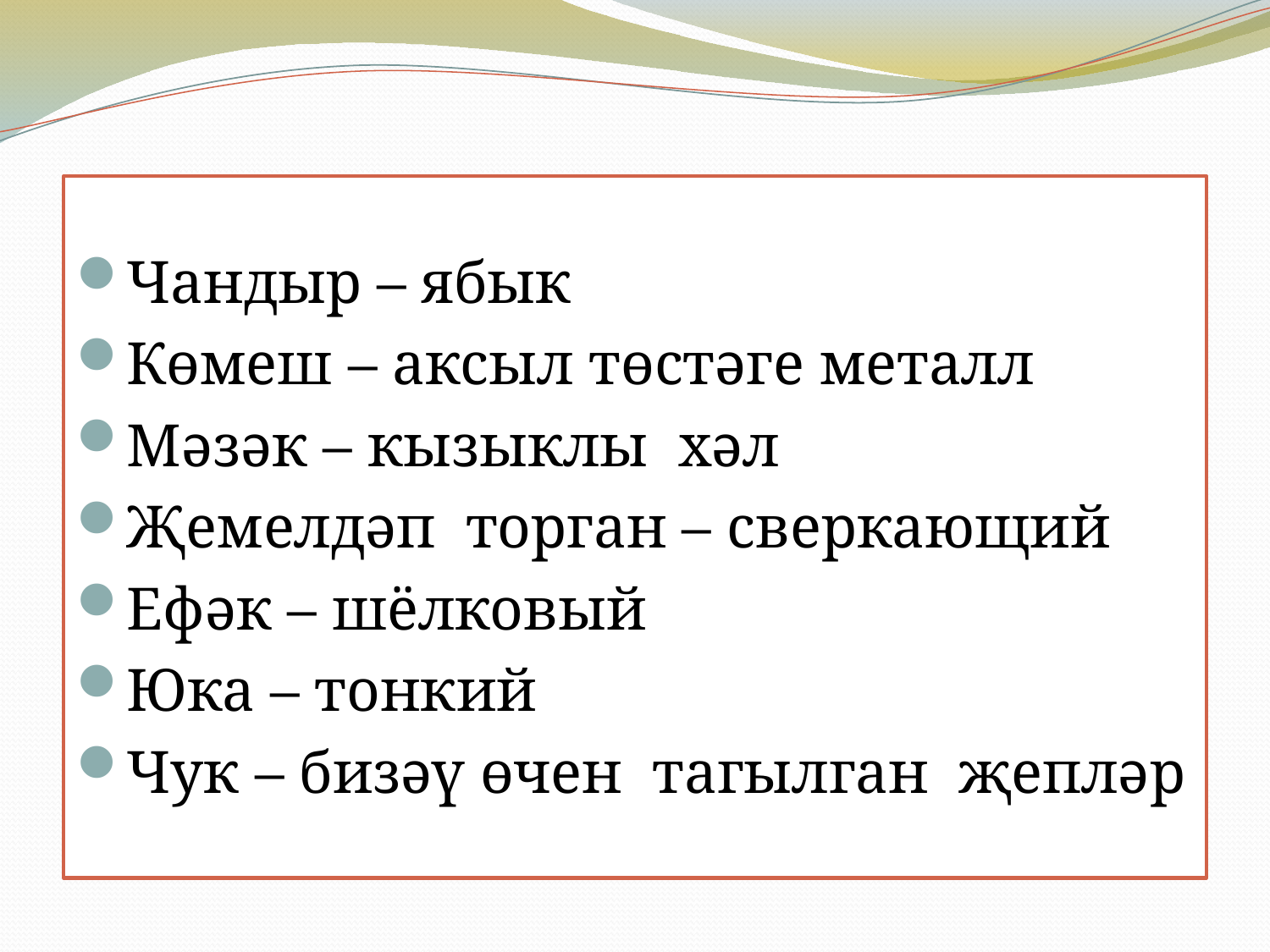

Чандыр – ябык
Көмеш – аксыл төстәге металл
Мәзәк – кызыклы  хәл
Җемелдәп  торган – сверкающий
Ефәк – шёлковый
Юка – тонкий
Чук – бизәү өчен  тагылган  җепләр